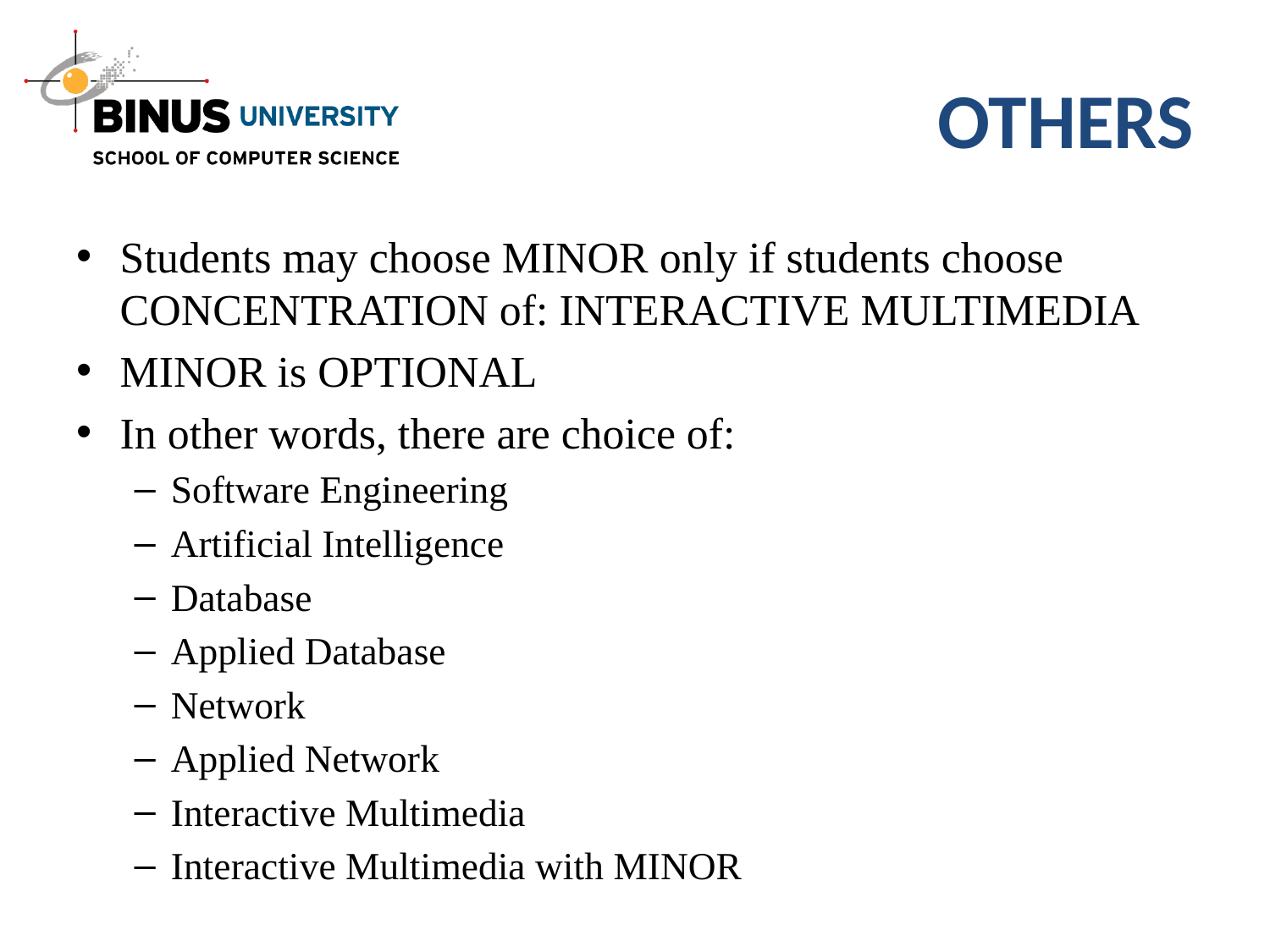

# Others
Students may choose MINOR only if students choose CONCENTRATION of: INTERACTIVE MULTIMEDIA
MINOR is OPTIONAL
In other words, there are choice of:
Software Engineering
Artificial Intelligence
Database
Applied Database
Network
Applied Network
Interactive Multimedia
Interactive Multimedia with MINOR